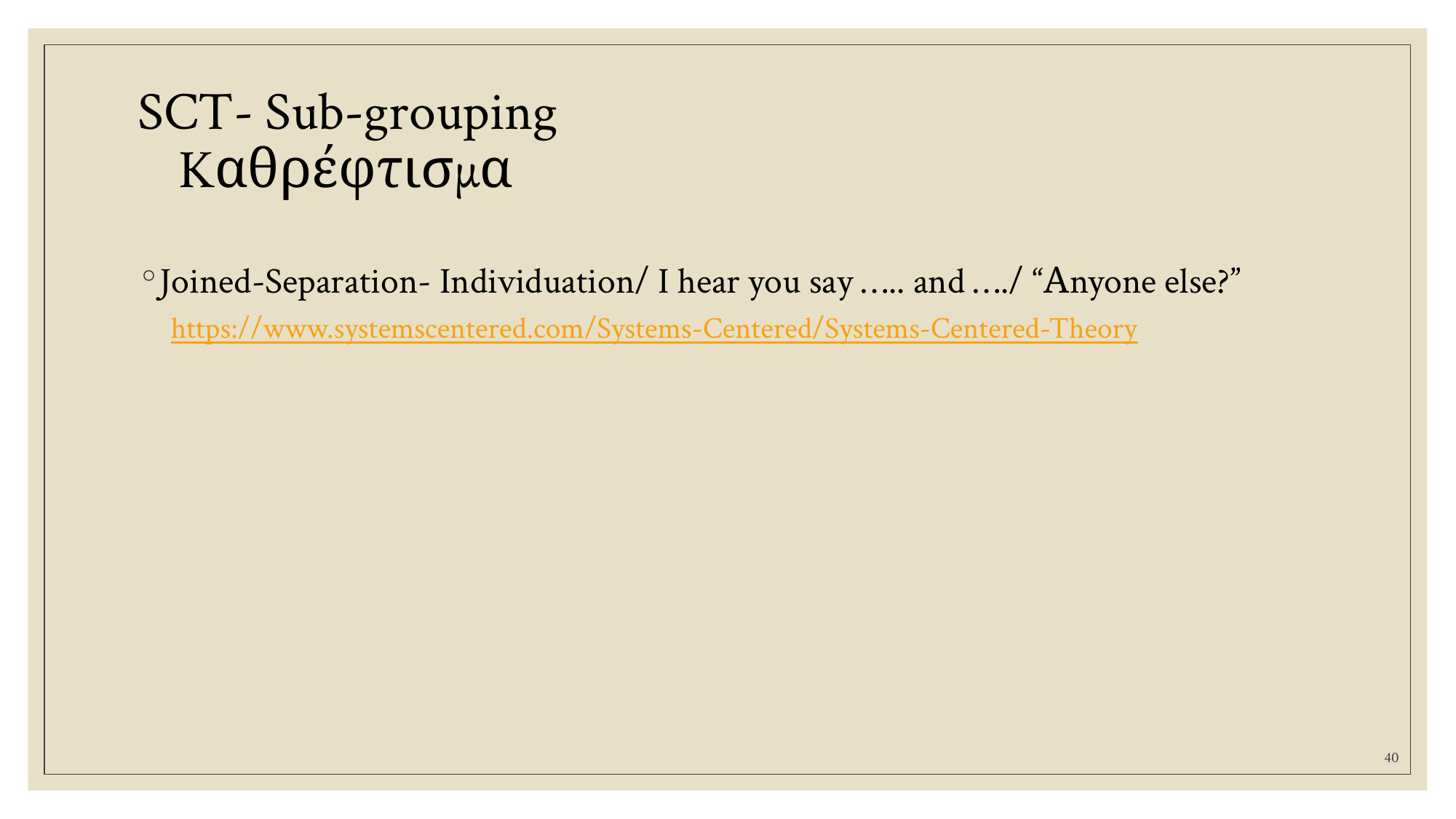

# SCT- Sub-grouping Kαθρέφτισμα
Joined-Separation- Individuation/ I hear you say ….. and …./ “Αnyone else?”
https://www.systemscentered.com/Systems-Centered/Systems-Centered-Theory

40